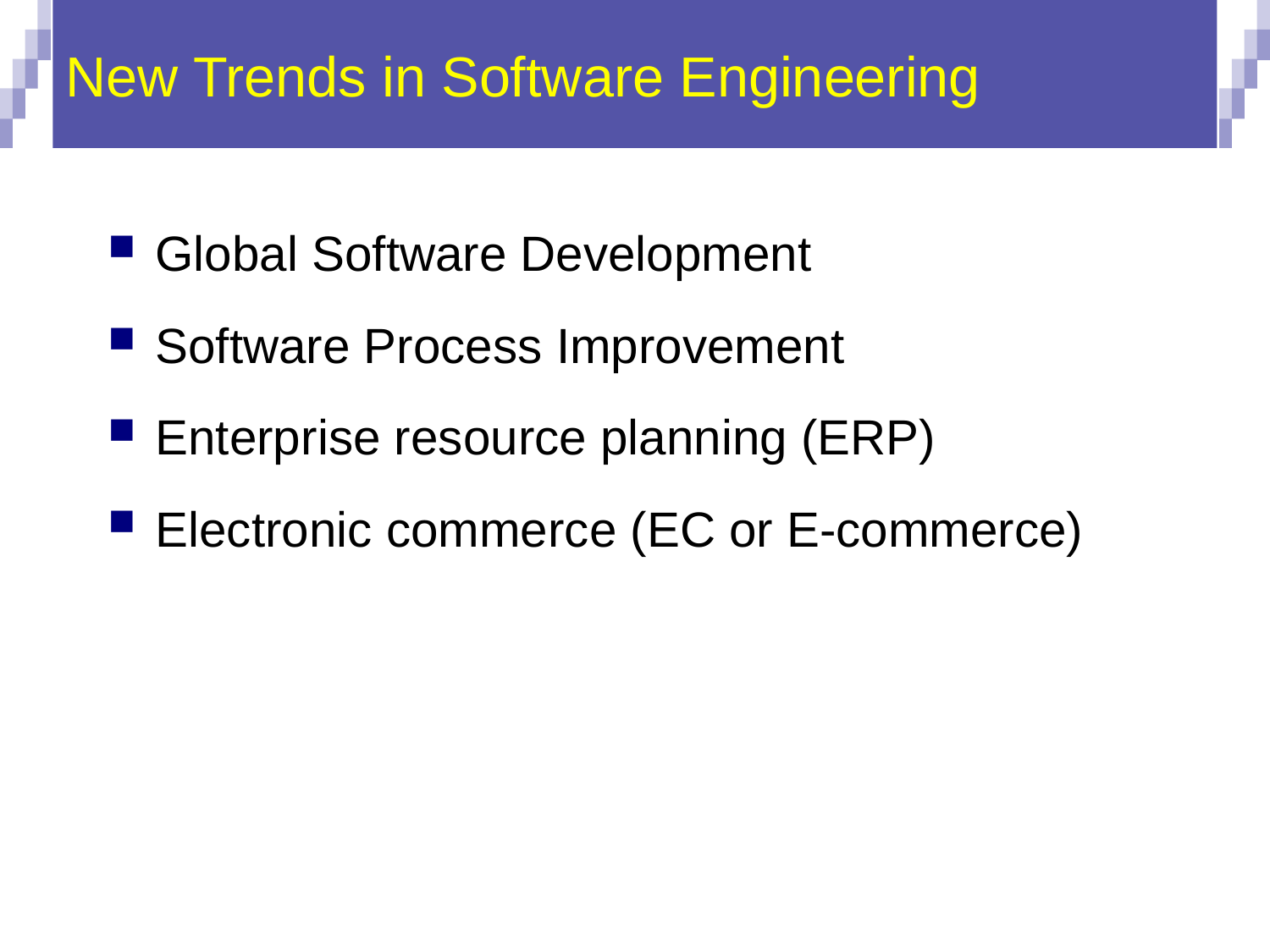

# New Trends in Software Engineering
Global Software Development
Software Process Improvement
Enterprise resource planning (ERP)
Electronic commerce (EC or E-commerce)